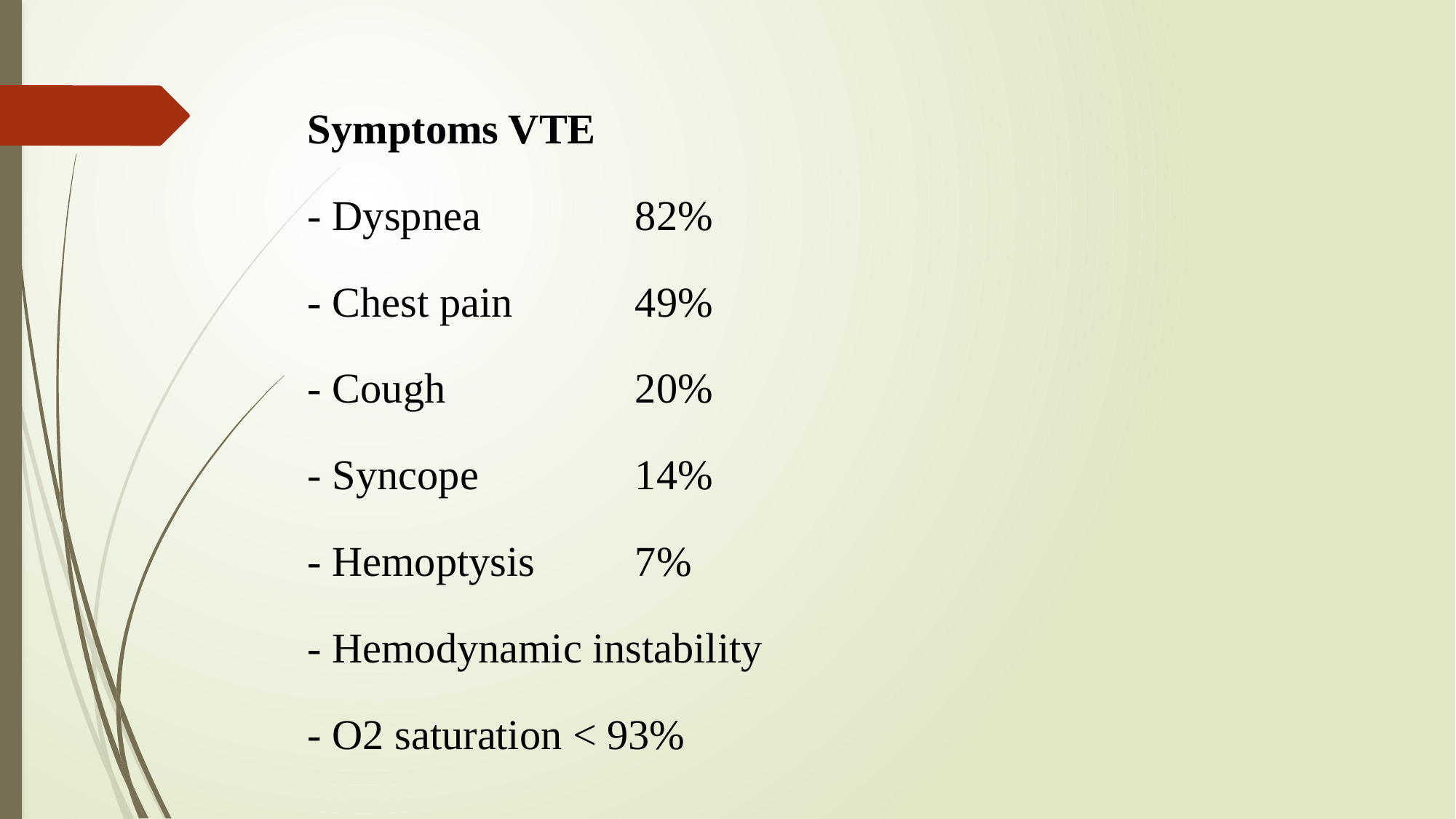

Symptoms VTE
- Dyspnea 		82%
- Chest pain		49%
- Cough		20%
- Syncope		14%
- Hemoptysis 	7%
- Hemodynamic instability
- O2 saturation < 93%